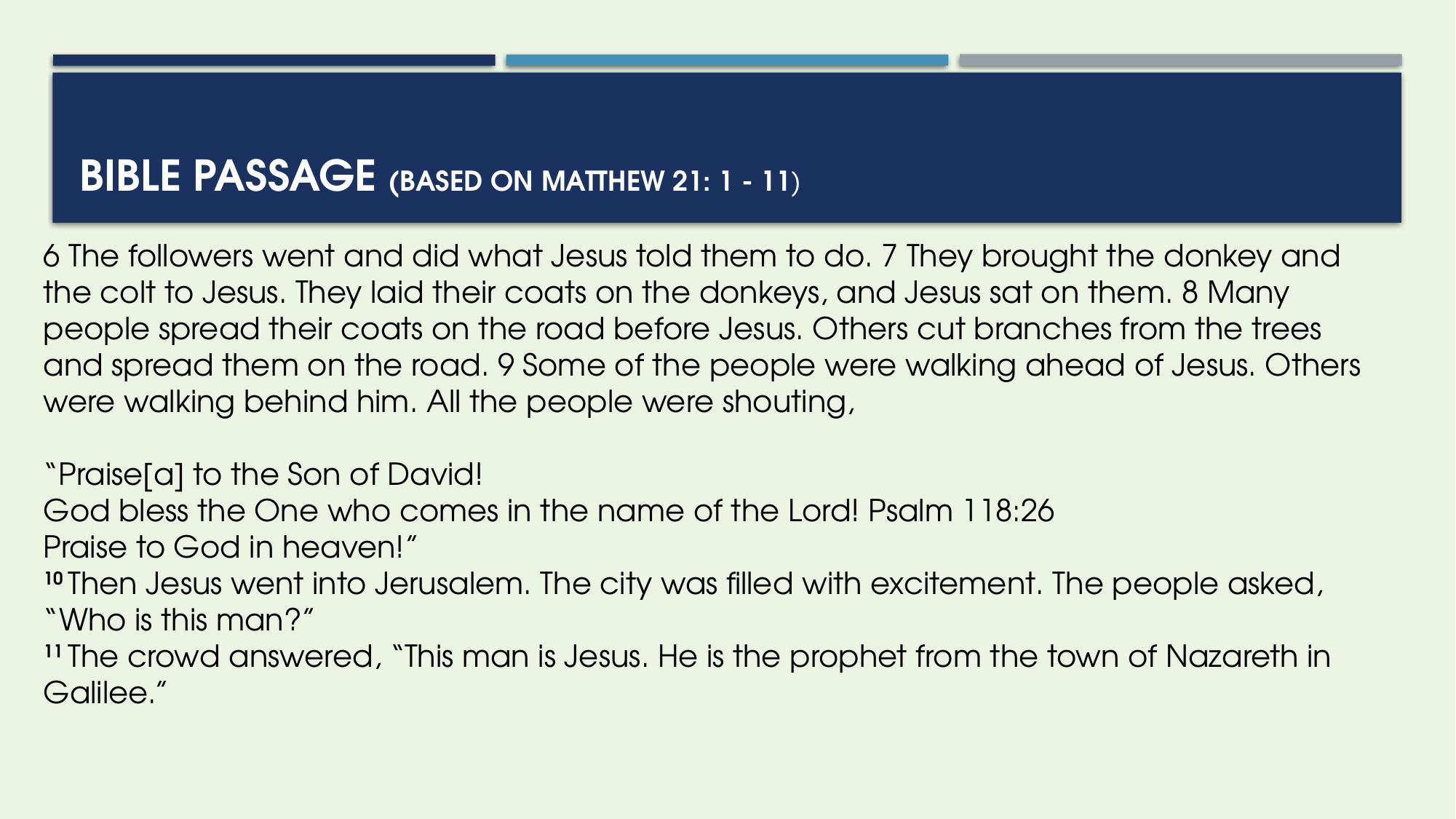

# Bible Passage (based on matthew 21: 1 - 11)
6 The followers went and did what Jesus told them to do. 7 They brought the donkey and the colt to Jesus. They laid their coats on the donkeys, and Jesus sat on them. 8 Many people spread their coats on the road before Jesus. Others cut branches from the trees and spread them on the road. 9 Some of the people were walking ahead of Jesus. Others were walking behind him. All the people were shouting,

“Praise[a] to the Son of David!
God bless the One who comes in the name of the Lord! Psalm 118:26
Praise to God in heaven!”
10 Then Jesus went into Jerusalem. The city was filled with excitement. The people asked, “Who is this man?”
11 The crowd answered, “This man is Jesus. He is the prophet from the town of Nazareth in Galilee.”